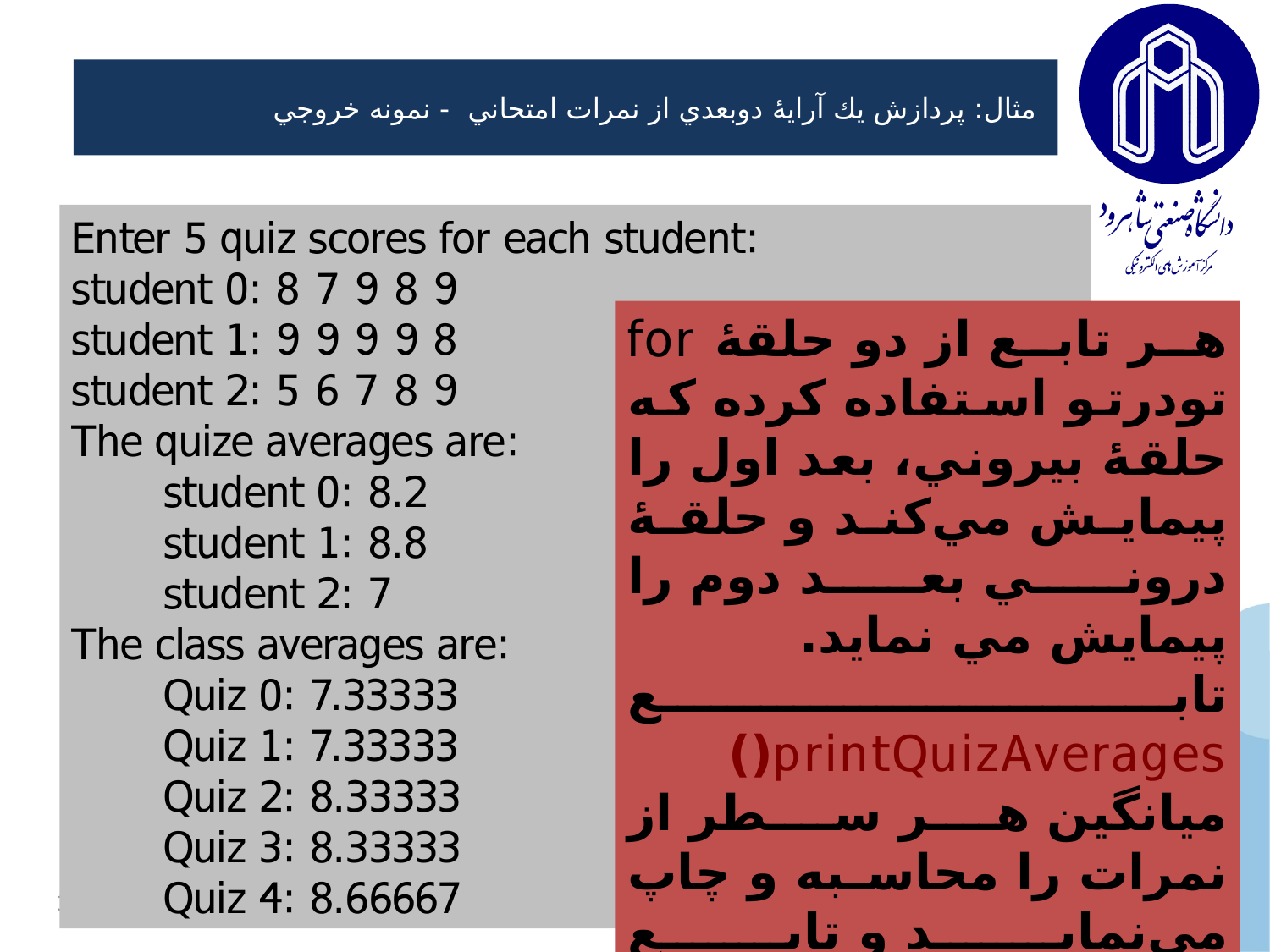

# مثال‌: پردازش يك آرايۀ دوبعدي از نمرات امتحاني  - نمونه خروجي
Enter 5 quiz scores for each student:
student 0: 8 7 9 8 9
student 1: 9 9 9 9 8
student 2: 5 6 7 8 9
The quize averages are:
       student 0: 8.2
       student 1: 8.8
       student 2: 7
The class averages are:
       Quiz 0: 7.33333
       Quiz 1: 7.33333
       Quiz 2: 8.33333
       Quiz 3: 8.33333
       Quiz 4: 8.66667
هر تابع از دو حلقۀ for تودرتو استفاده کرده که حلقۀ بيروني، بعد اول را پيمايش مي‌کند و حلقۀ دروني بعد دوم را پيمايش مي نمايد.
تابع printQuizAverages() ميانگين‌ هر سطر از نمرات را محاسبه و چاپ مي‌نمايد و تابع printClassAverages() ميانگين هر ستون از نمره‌ها را چاپ مي‌كند.
34
آرايه‌ها - فرهادي